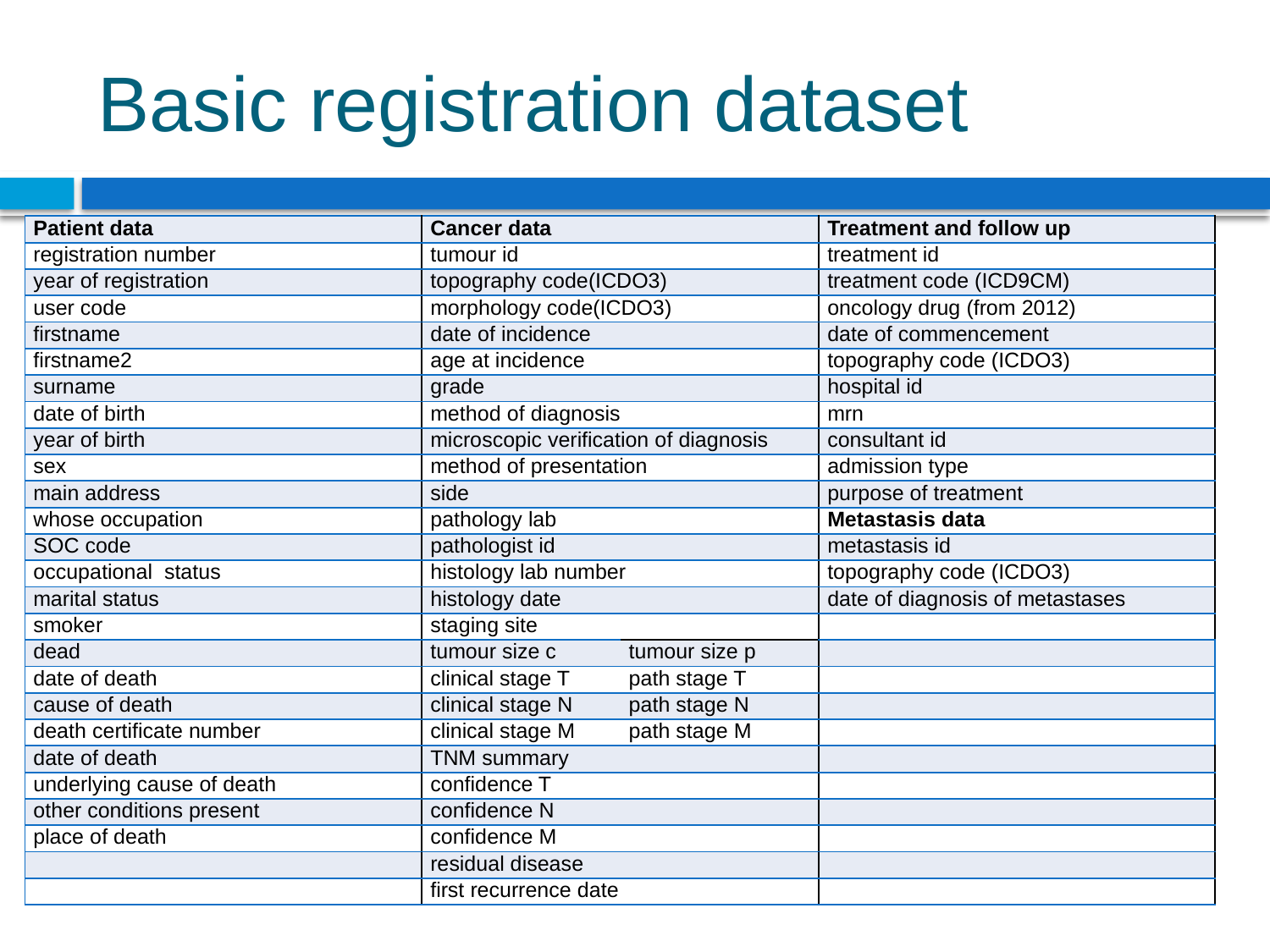

# Basic registration dataset
| Patient data | Cancer data |  | Treatment and follow up |
| --- | --- | --- | --- |
| registration number | tumour id |  | treatment id |
| year of registration | topography code(ICDO3) |  | treatment code (ICD9CM) |
| user code | morphology code(ICDO3) |  | oncology drug (from 2012) |
| firstname | date of incidence |  | date of commencement |
| firstname2 | age at incidence |  | topography code (ICDO3) |
| surname | grade |  | hospital id |
| date of birth | method of diagnosis |  | mrn |
| year of birth | microscopic verification of diagnosis |  | consultant id |
| sex | method of presentation |  | admission type |
| main address | side |  | purpose of treatment |
| whose occupation | pathology lab |  | Metastasis data |
| SOC code | pathologist id |  | metastasis id |
| occupational status | histology lab number |  | topography code (ICDO3) |
| marital status | histology date |  | date of diagnosis of metastases |
| smoker | staging site |  |  |
| dead | tumour size c | tumour size p |  |
| date of death | clinical stage T | path stage T |  |
| cause of death | clinical stage N | path stage N |  |
| death certificate number | clinical stage M | path stage M |  |
| date of death | TNM summary |  |  |
| underlying cause of death | confidence T |  |  |
| other conditions present | confidence N |  |  |
| place of death | confidence M |  |  |
|  | residual disease |  |  |
|  | first recurrence date |  |  |